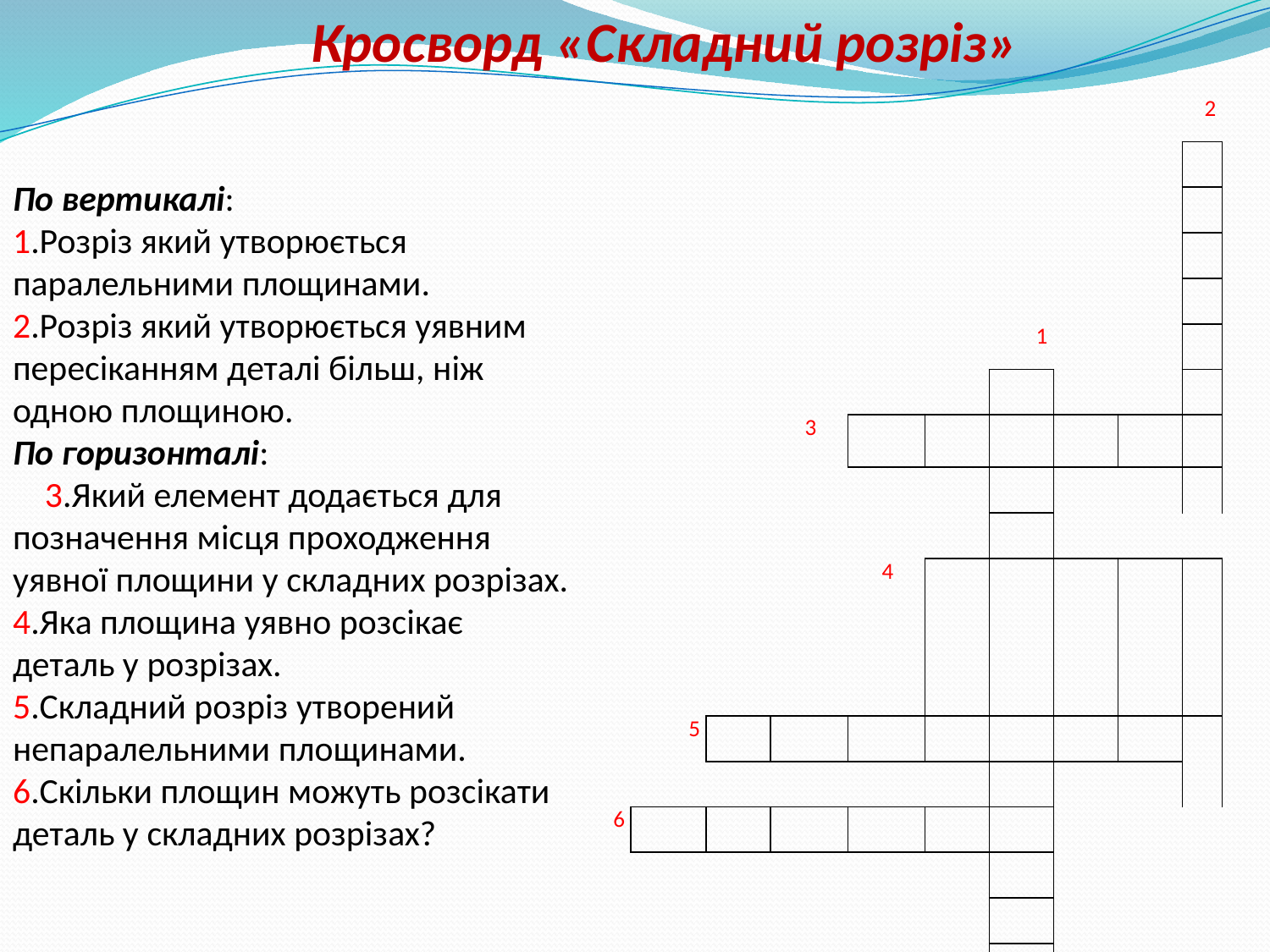

Кросворд «Складний розріз»
|  |  |  |  |  |  |  |  |  |  |  |  | 2 |  |
| --- | --- | --- | --- | --- | --- | --- | --- | --- | --- | --- | --- | --- | --- |
|  |  |  |  |  |  |  |  |  |  |  |  |  |  |
|  |  |  |  |  |  |  |  |  |  |  |  |  |  |
|  |  |  |  |  |  |  |  |  |  |  |  |  |  |
|  |  |  |  |  |  |  |  |  |  |  |  |  |  |
|  |  |  |  |  |  |  |  |  | 1 |  |  |  |  |
|  |  |  |  |  |  |  |  |  |  |  |  |  |  |
|  |  |  |  |  | 3 |  |  |  |  |  |  |  |  |
|  |  |  |  |  |  |  |  |  |  |  |  |  |  |
|  |  |  |  |  |  |  |  |  |  |  |  |  |  |
|  |  |  |  |  |  |  | 4 |  |  |  |  |  |  |
|  |  | 5 |  |  |  |  |  |  |  |  |  |  |  |
|  |  |  |  |  |  |  |  |  |  |  |  |  |  |
| 6 |  |  |  |  |  |  |  |  |  |  |  |  |  |
|  |  |  |  |  |  |  |  |  |  |  |  |  |  |
|  |  |  |  |  |  |  |  |  |  |  |  |  |  |
|  |  |  |  |  |  |  |  |  |  |  |  |  |  |
|  |  |  |  |  |  |  |  |  |  |  |  |  |  |
По вертикалі:                                       1.Розріз який утворюється паралельними площинами.                 2.Розріз який утворюється уявним пересіканням деталі більш, ніж одною площиною.
По горизонталі:                                          3.Який елемент додається для позначення місця проходження уявної площини у складних розрізах. 4.Яка площина уявно розсікає деталь у розрізах.                              5.Складний розріз утворений непаралельними площинами. 6.Скільки площин можуть розсікати деталь у складних розрізах?